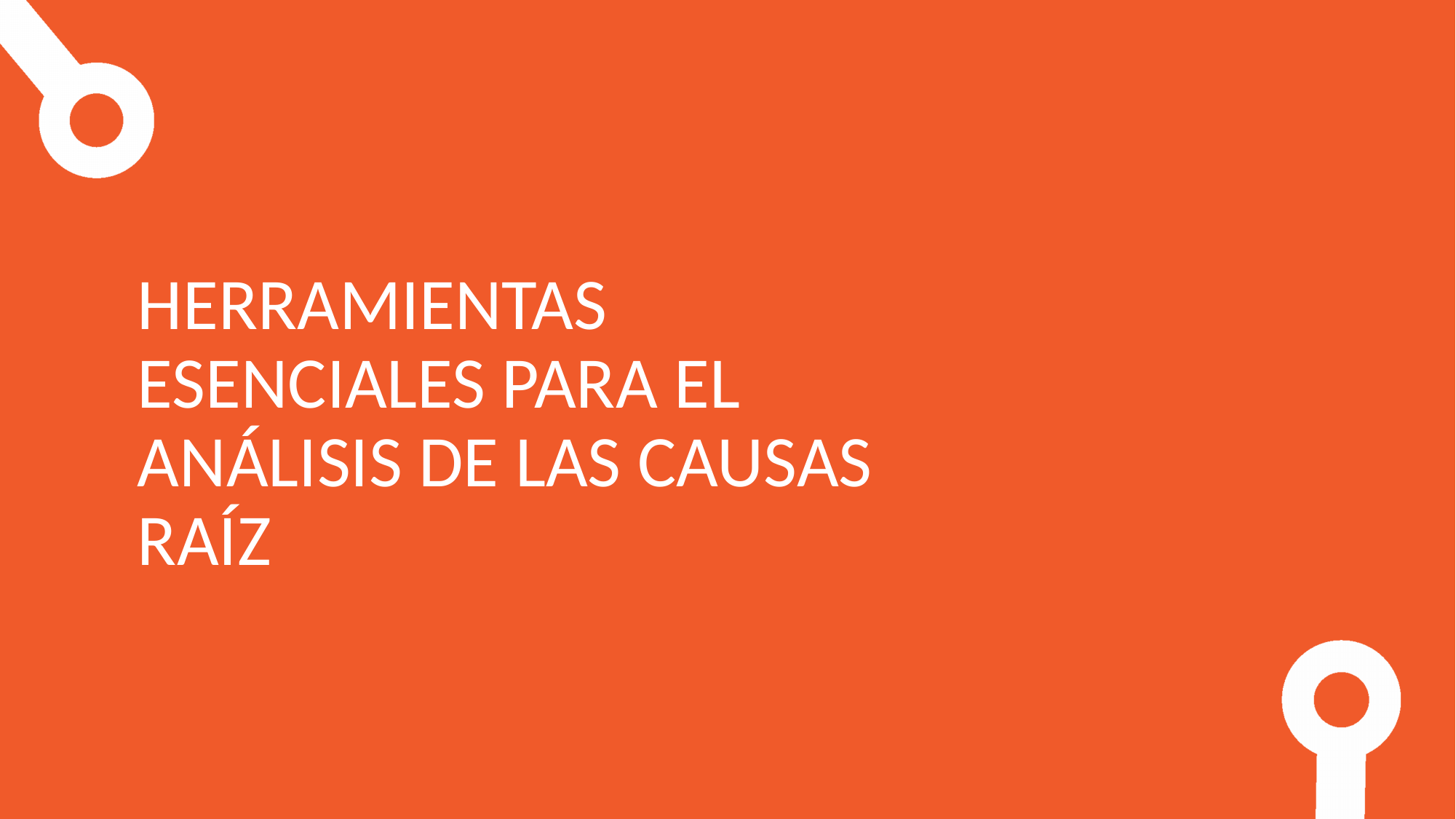

HERRAMIENTAS ESENCIALES PARA EL ANÁLISIS DE LAS CAUSAS RAÍZ